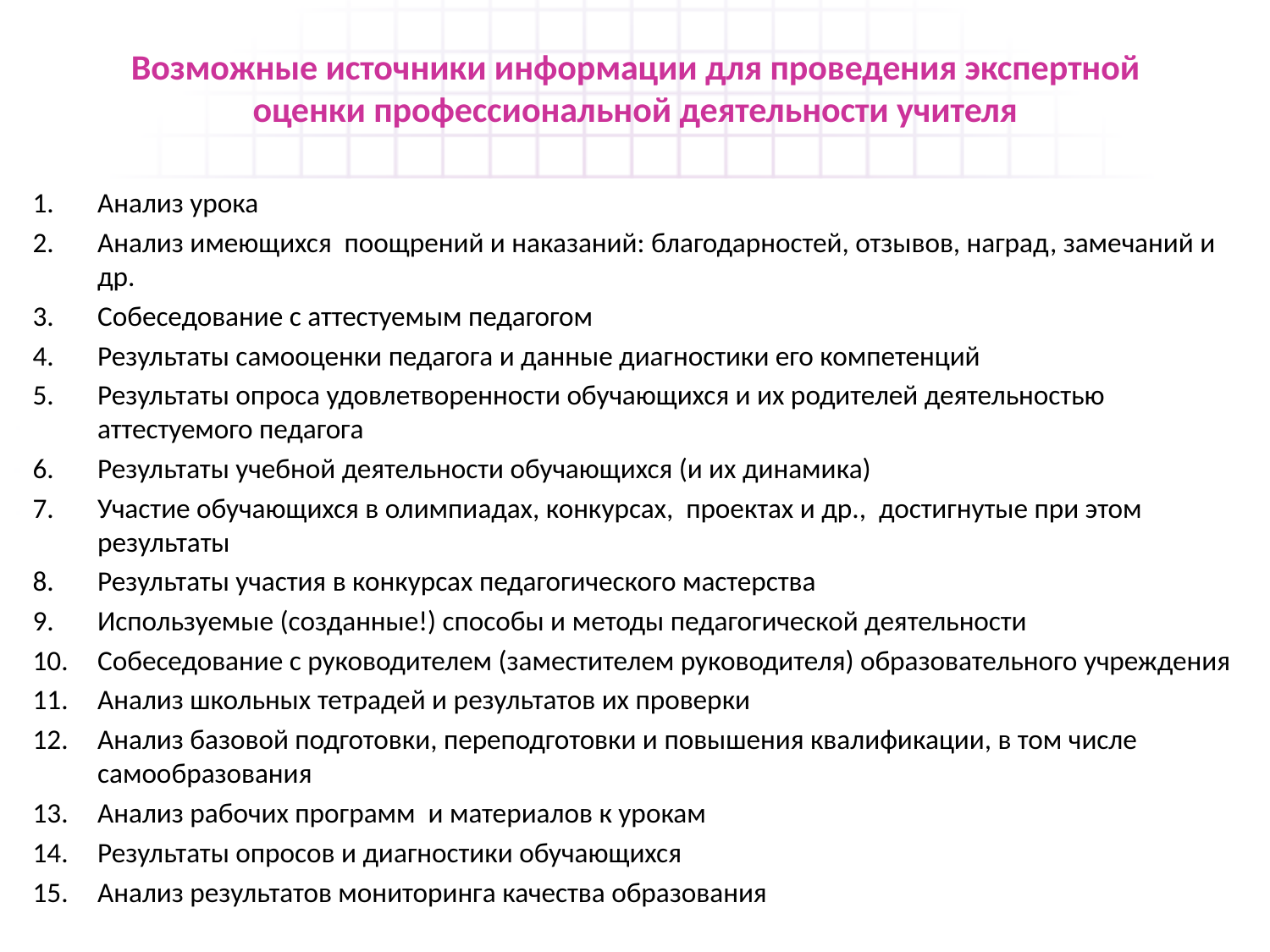

# Возможные источники информации для проведения экспертной оценки профессиональной деятельности учителя
Анализ урока
Анализ имеющихся  поощрений и наказаний: благодарностей, отзывов, наград, замечаний и др.
Собеседование с аттестуемым педагогом
Результаты самооценки педагога и данные диагностики его компетенций
Результаты опроса удовлетворенности обучающихся и их родителей деятельностью аттестуемого педагога
Результаты учебной деятельности обучающихся (и их динамика)
Участие обучающихся в олимпиадах, конкурсах,  проектах и др.,  достигнутые при этом результаты
Результаты участия в конкурсах педагогического мастерства
Используемые (созданные!) способы и методы педагогической деятельности
Собеседование с руководителем (заместителем руководителя) образовательного учреждения
Анализ школьных тетрадей и результатов их проверки
Анализ базовой подготовки, переподготовки и повышения квалификации, в том числе самообразования
Анализ рабочих программ  и материалов к урокам
Результаты опросов и диагностики обучающихся
Анализ результатов мониторинга качества образования